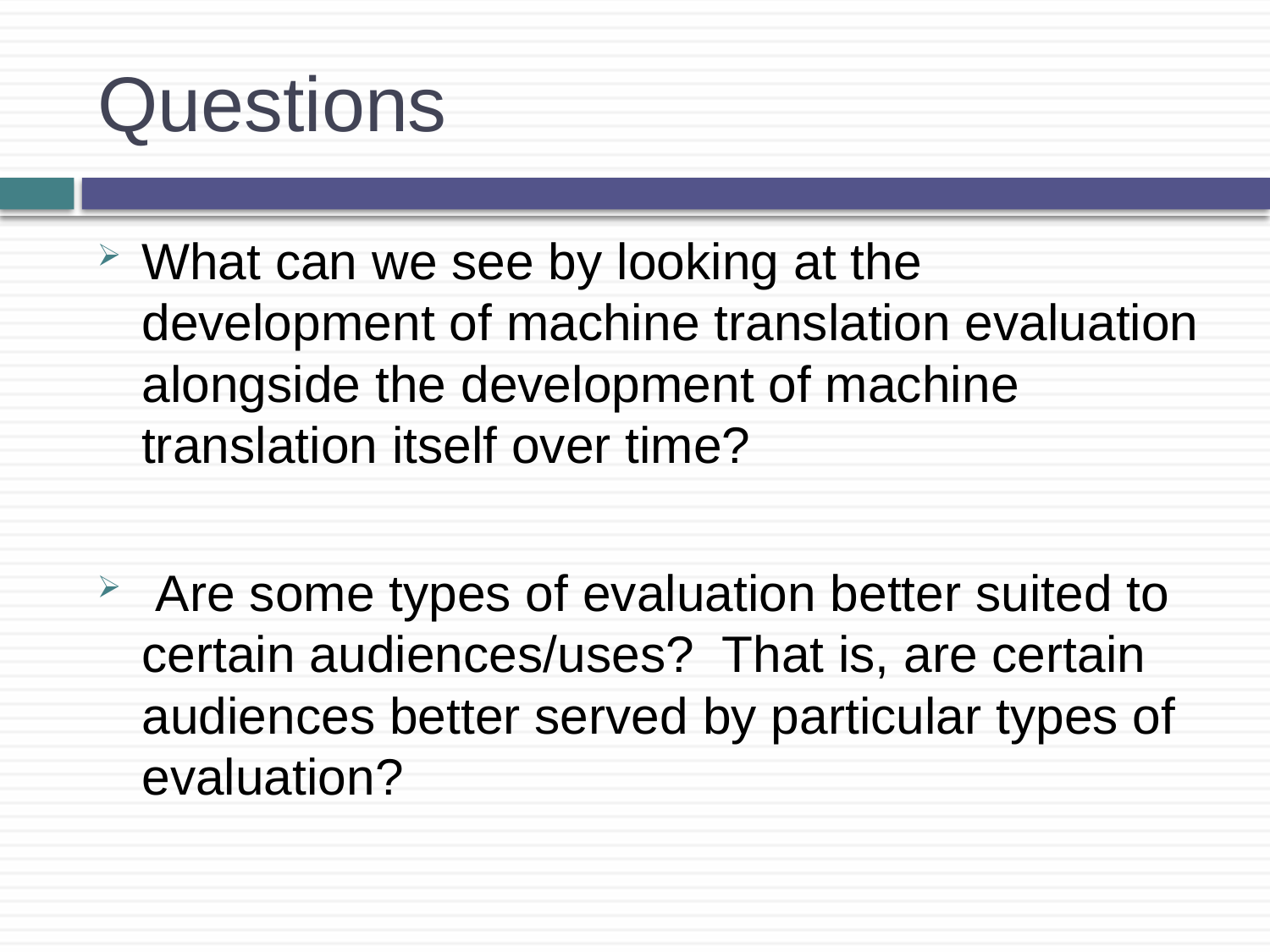

# Questions
What can we see by looking at the development of machine translation evaluation alongside the development of machine translation itself over time?

 Are some types of evaluation better suited to certain audiences/uses?  That is, are certain audiences better served by particular types of evaluation?